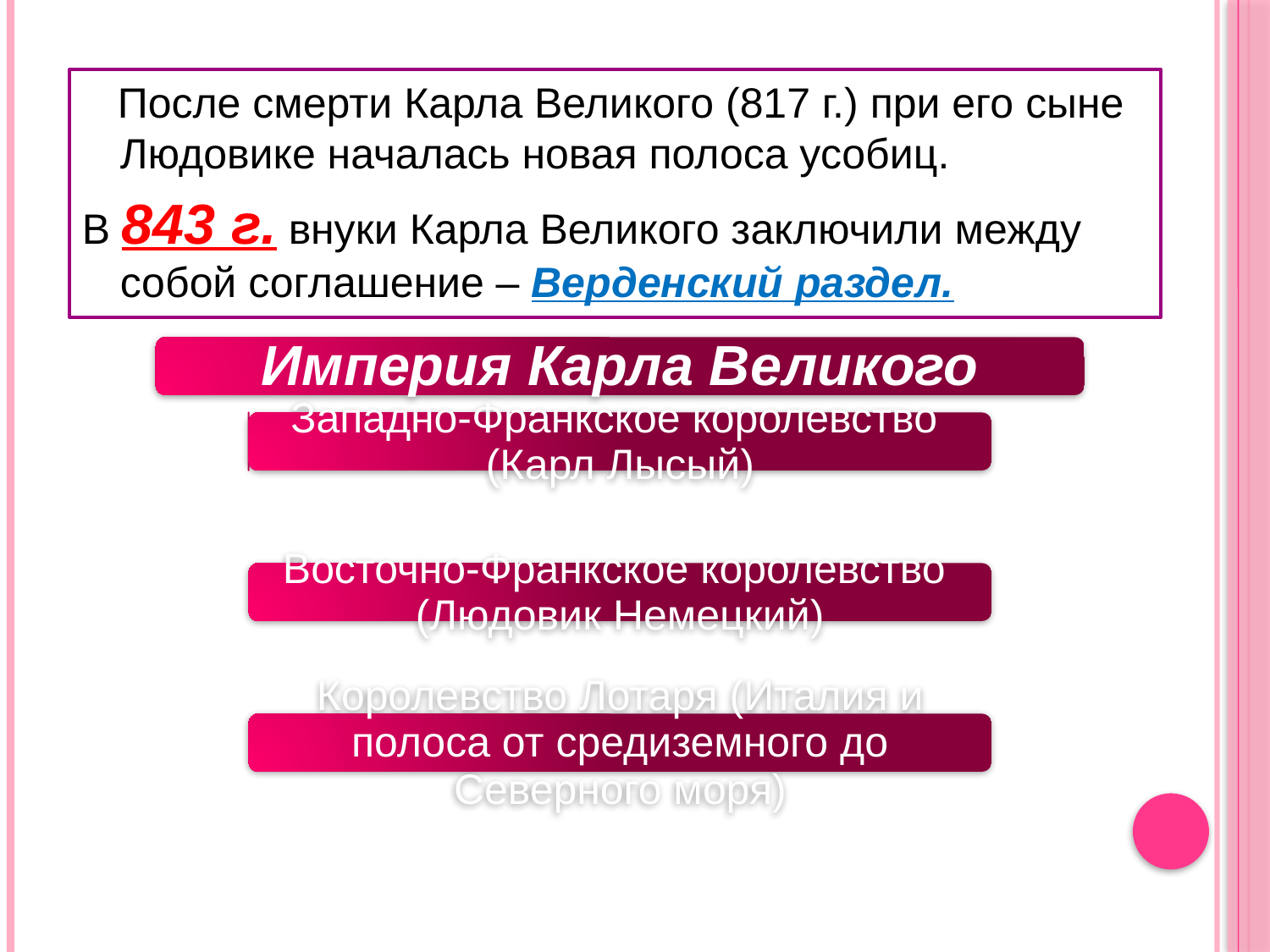

После смерти Карла Великого (817 г.) при его сыне Людовике началась новая полоса усобиц.
В 843 г. внуки Карла Великого заключили между собой соглашение – Верденский раздел.
Империя Карла Великого
Западно-Франкское королевство
(Карл Лысый)
Королевство Лотаря (Италия и полоса от средиземного до Северного моря)
Восточно-Франкское королевство
(Людовик Немецкий)